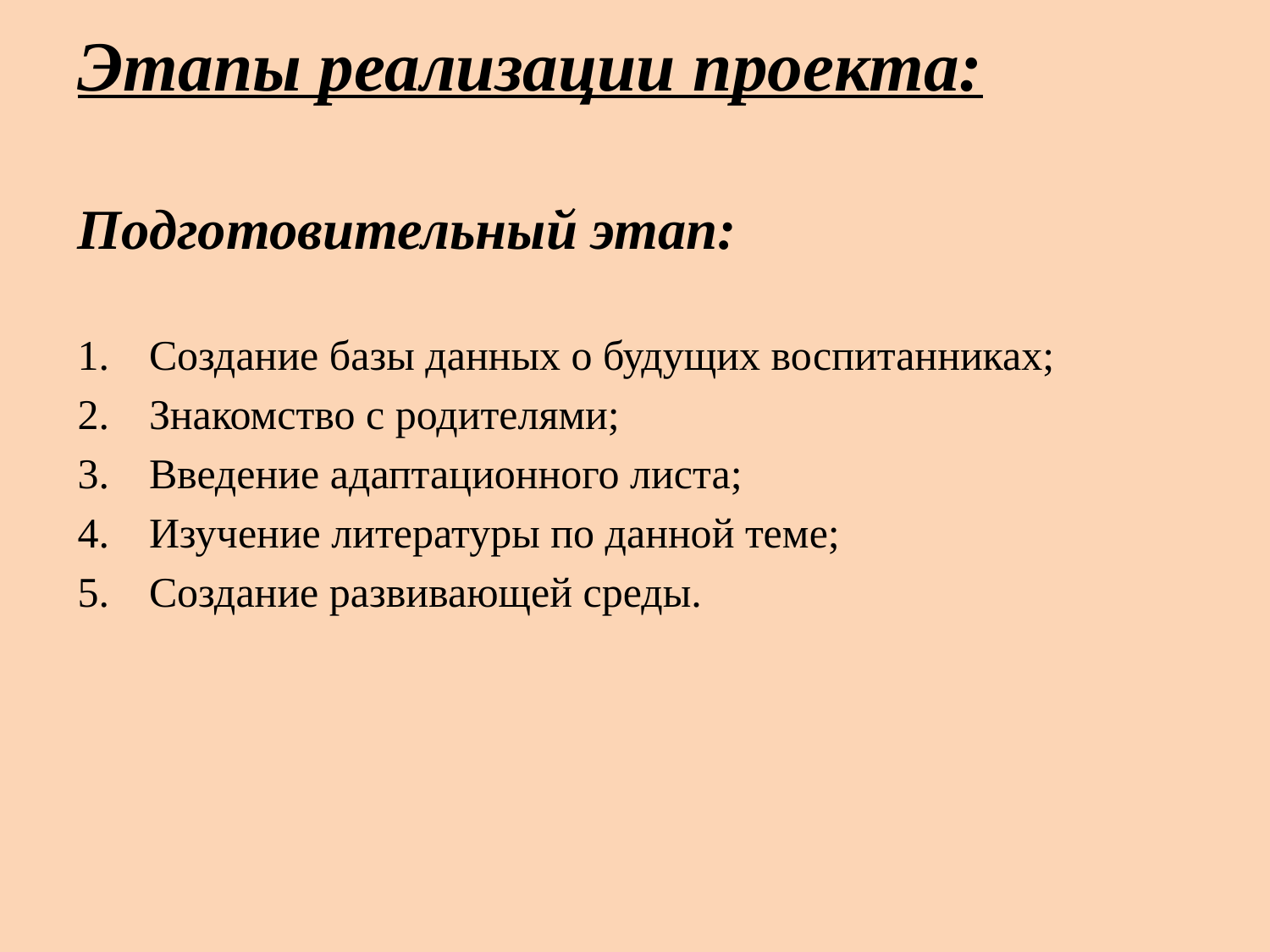

# Этапы реализации проекта:
Подготовительный этап:

Создание базы данных о будущих воспитанниках;
Знакомство с родителями;
Введение адаптационного листа;
Изучение литературы по данной теме;
Создание развивающей среды.